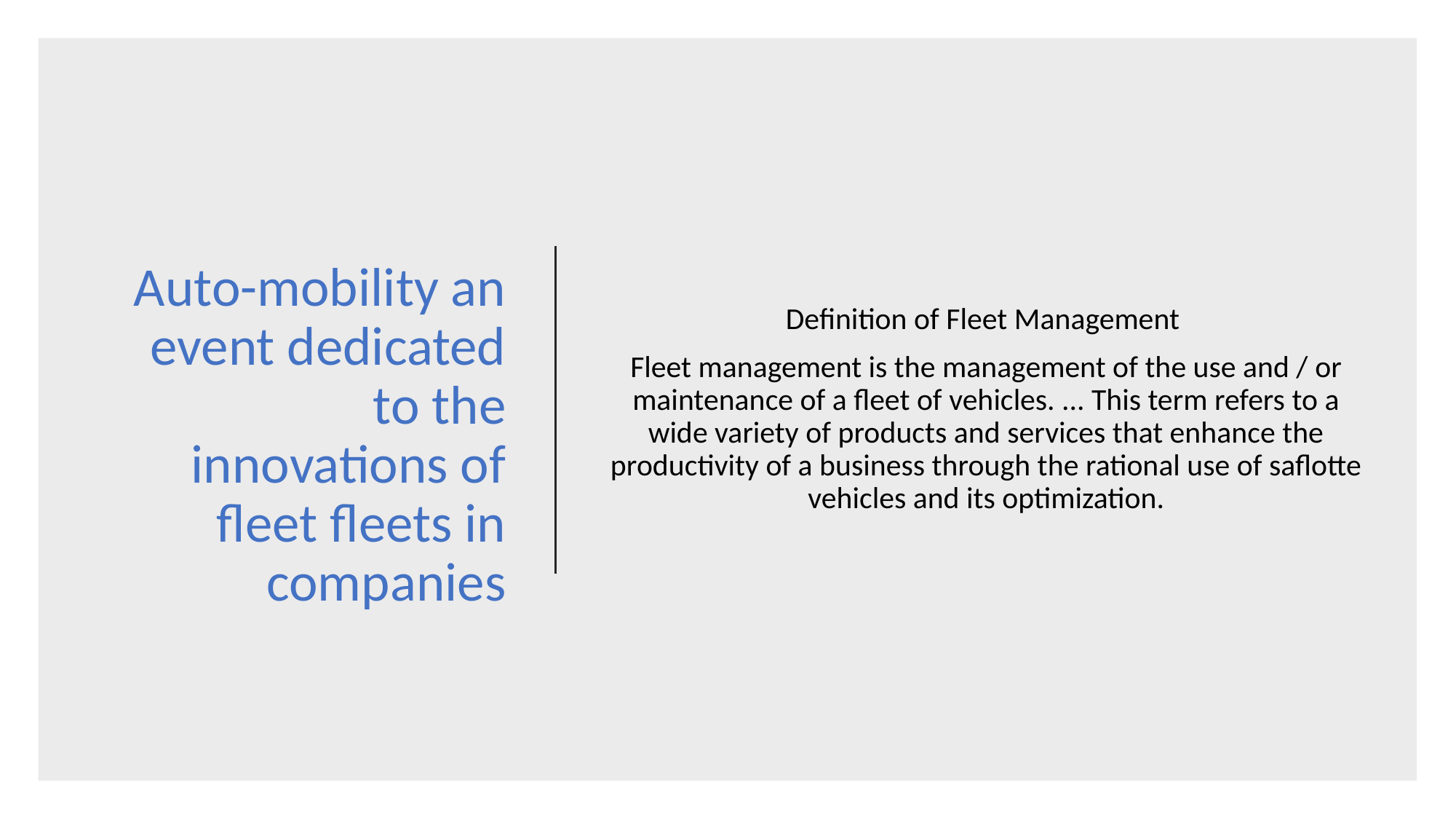

Definition of Fleet Management
Fleet management is the management of the use and / or maintenance of a fleet of vehicles. ... This term refers to a wide variety of products and services that enhance the productivity of a business through the rational use of saflotte vehicles and its optimization.
# Auto-mobility an event dedicated to the innovations of fleet fleets in companies